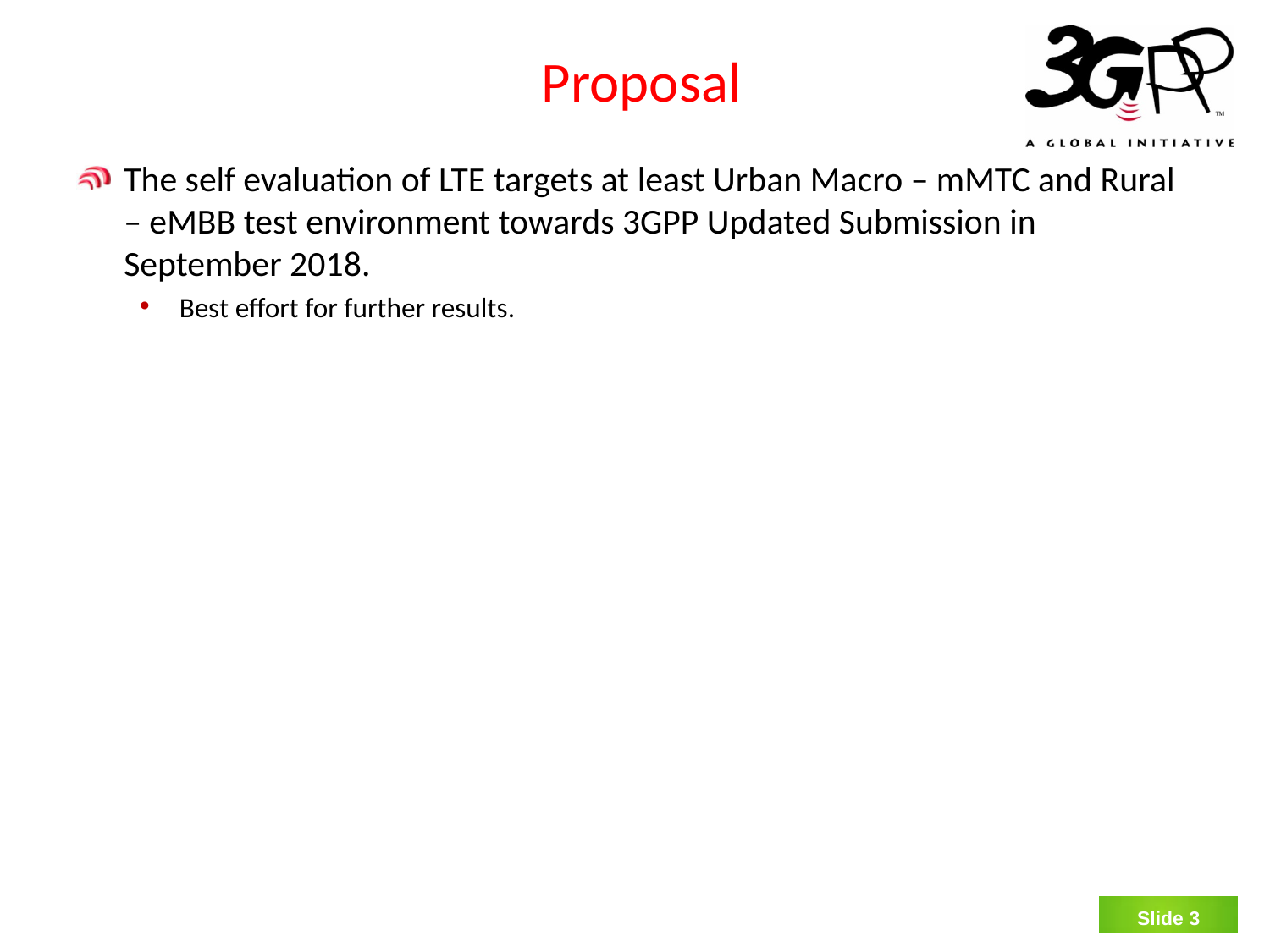

# Proposal
The self evaluation of LTE targets at least Urban Macro – mMTC and Rural – eMBB test environment towards 3GPP Updated Submission in September 2018.
Best effort for further results.
Slide 3